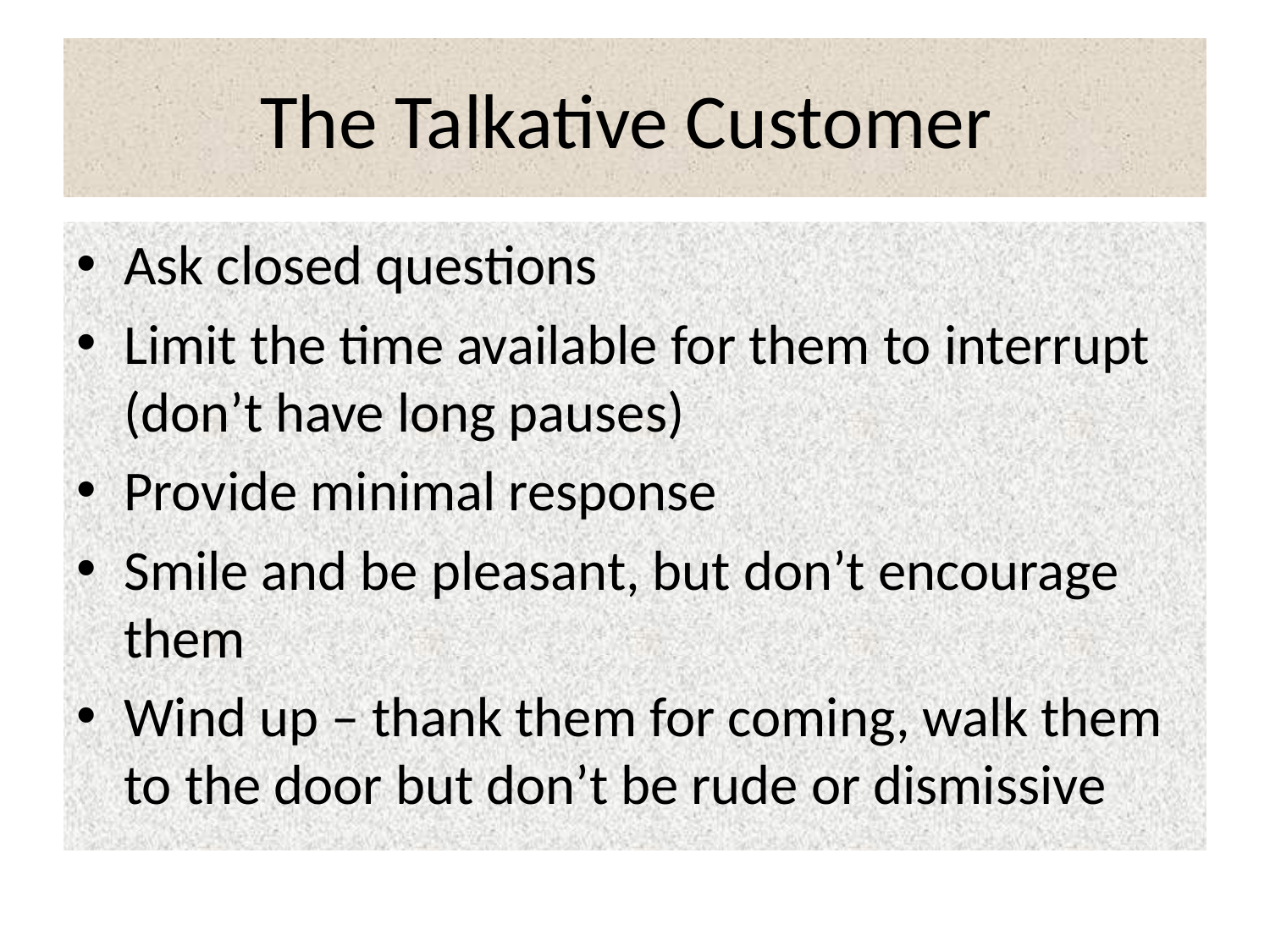

# The Talkative Customer
Ask closed questions
Limit the time available for them to interrupt (don’t have long pauses)
Provide minimal response
Smile and be pleasant, but don’t encourage them
Wind up – thank them for coming, walk them to the door but don’t be rude or dismissive